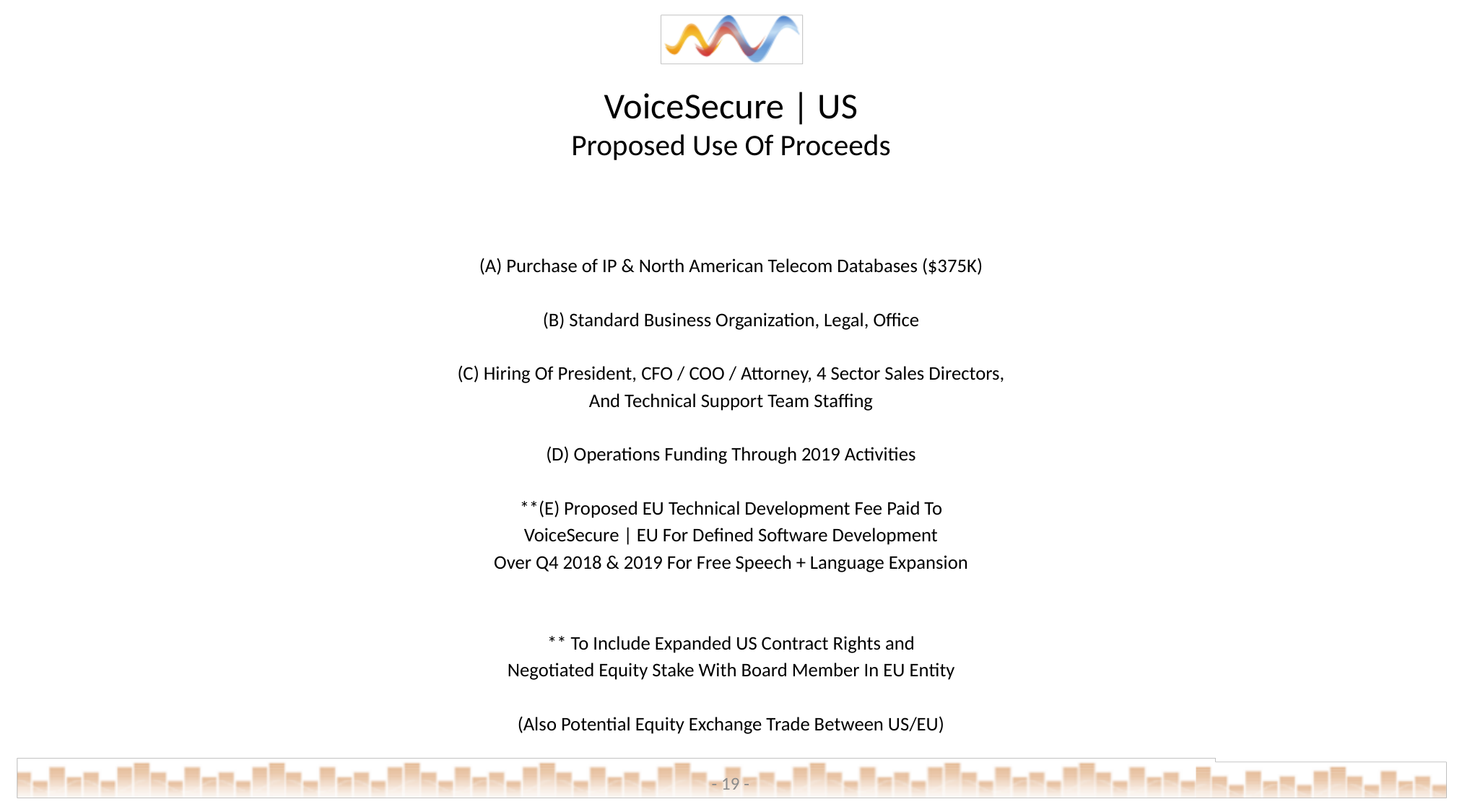

# VoiceSecure | US Proposed Use Of Proceeds

(A) Purchase of IP & North American Telecom Databases ($375K)

(B) Standard Business Organization, Legal, Office

(C) Hiring Of President, CFO / COO / Attorney, 4 Sector Sales Directors,
And Technical Support Team Staffing

(D) Operations Funding Through 2019 Activities

**(E) Proposed EU Technical Development Fee Paid To
VoiceSecure | EU For Defined Software Development
Over Q4 2018 & 2019 For Free Speech + Language Expansion

** To Include Expanded US Contract Rights and
Negotiated Equity Stake With Board Member In EU Entity

(Also Potential Equity Exchange Trade Between US/EU)
- 19 -